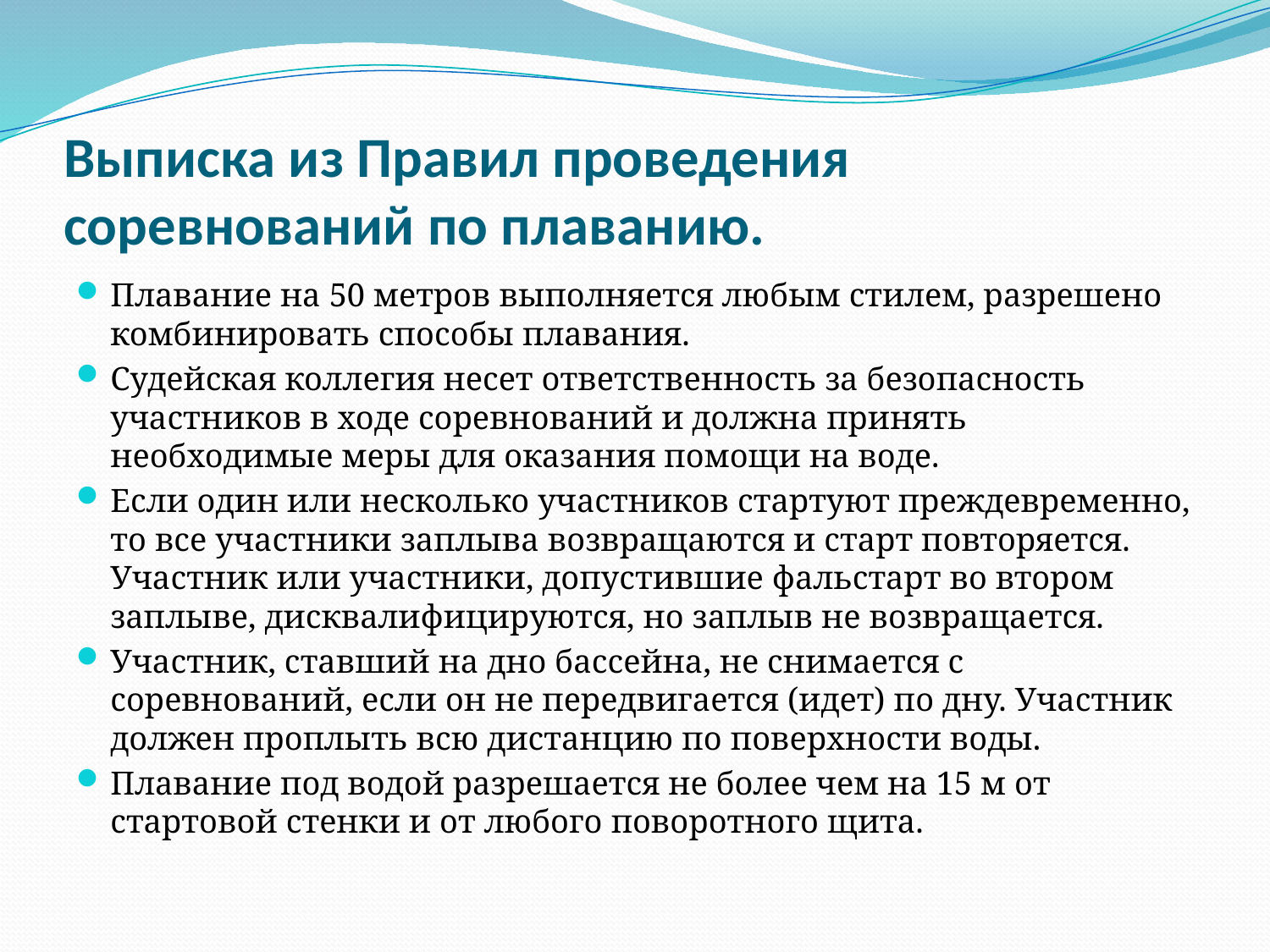

# Выписка из Правил проведения соревнований по плаванию.
Плавание на 50 метров выполняется любым стилем, разрешено комбинировать способы плавания.
Судейская коллегия несет ответственность за безопасность участников в ходе соревнований и должна принять необходимые меры для оказания помощи на воде.
Если один или несколько участников стартуют преждевременно, то все участники заплыва возвращаются и старт повторяется. Участник или участники, допустившие фальстарт во втором заплыве, дисквалифицируются, но заплыв не возвращается.
Участник, ставший на дно бассейна, не снимается с соревнований, если он не передвигается (идет) по дну. Участник должен проплыть всю дистанцию по поверхности воды.
Плавание под водой разрешается не более чем на 15 м от стартовой стенки и от любого поворотного щита.